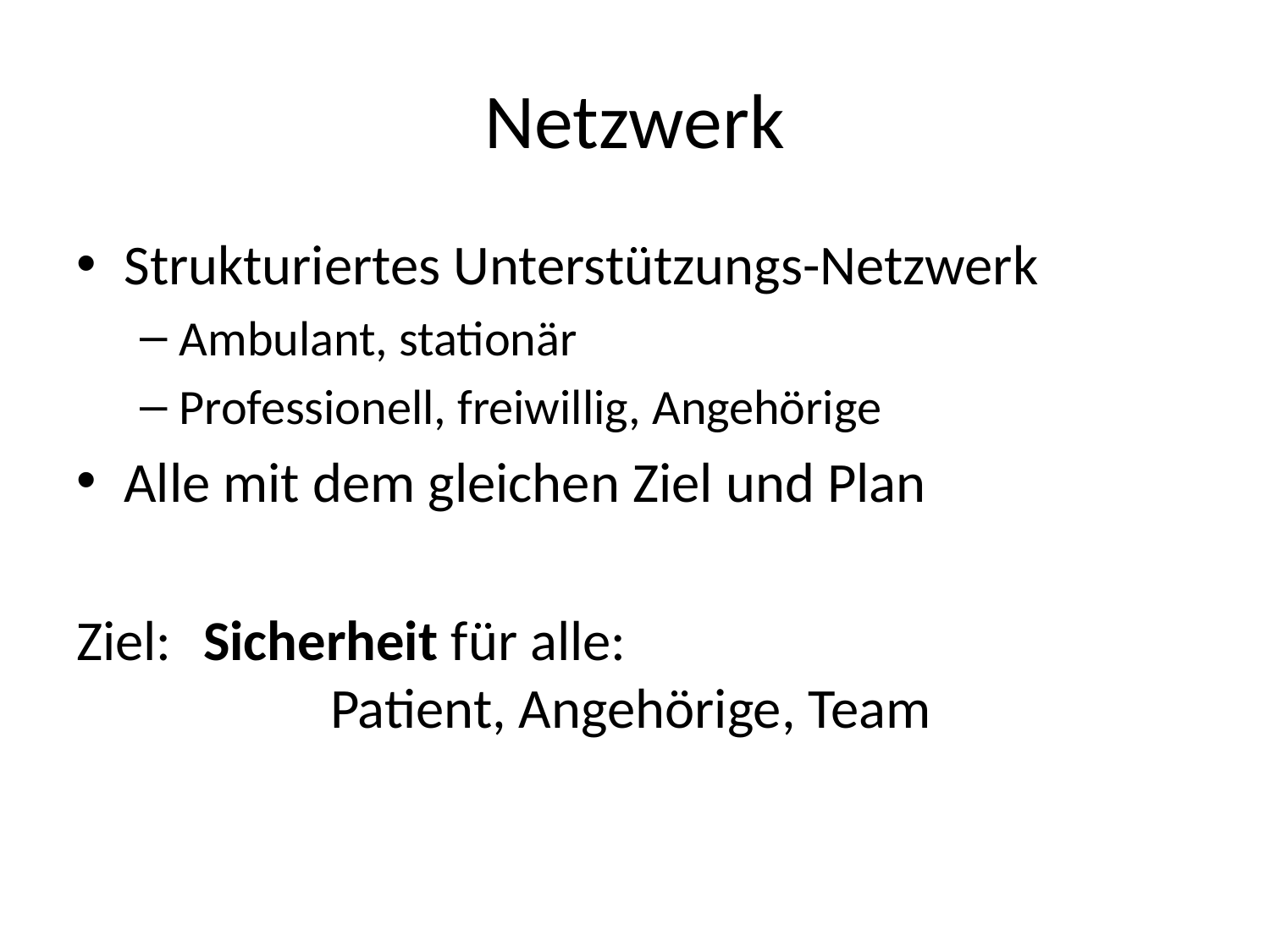

# Netzwerk
Strukturiertes Unterstützungs-Netzwerk
Ambulant, stationär
Professionell, freiwillig, Angehörige
Alle mit dem gleichen Ziel und Plan

Ziel: 	Sicherheit für alle:
		Patient, Angehörige, Team